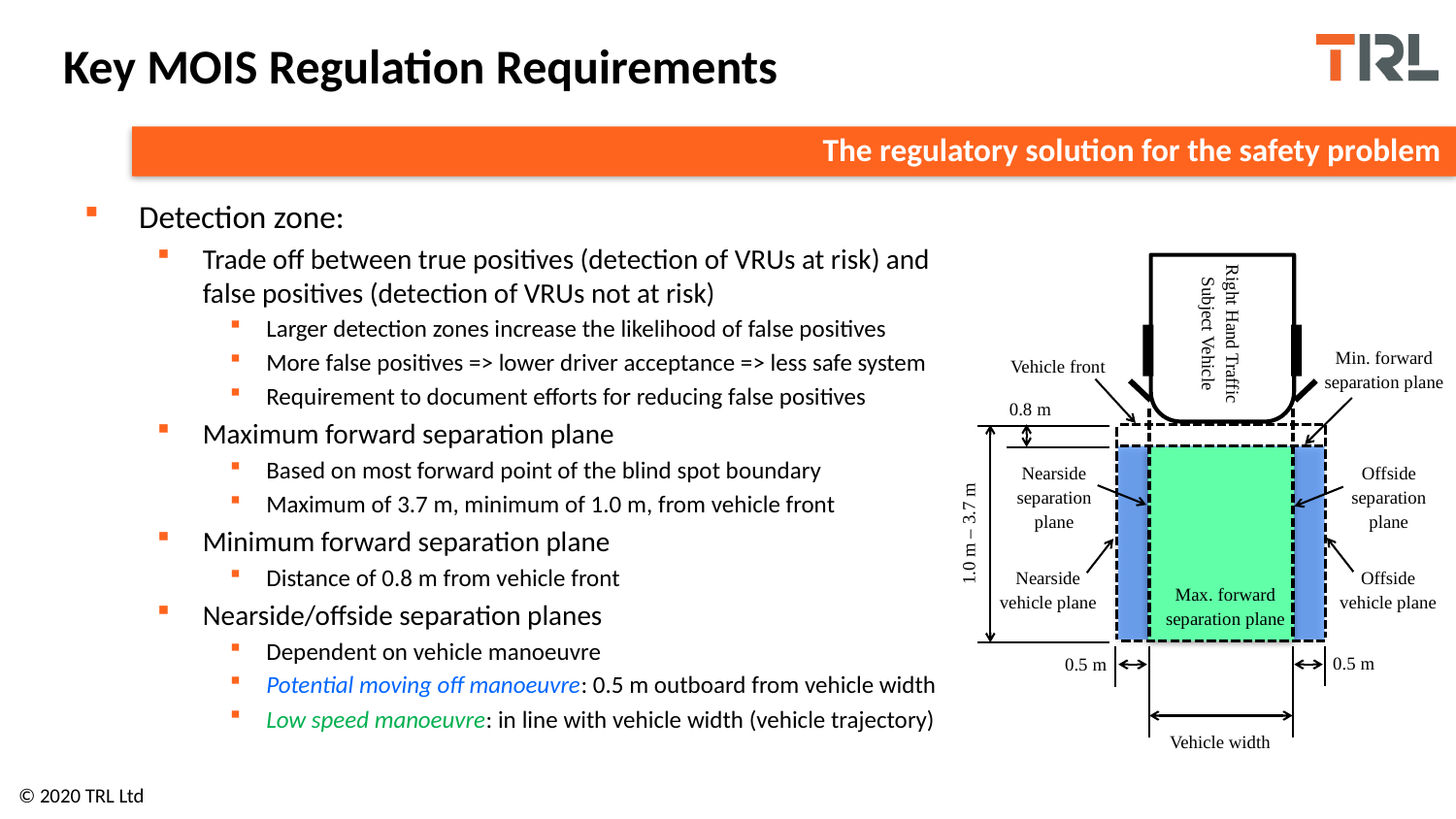

# Key MOIS Regulation Requirements
The regulatory solution for the safety problem

Detection zone:
Trade off between true positives (detection of VRUs at risk) and false positives (detection of VRUs not at risk)
Larger detection zones increase the likelihood of false positives
More false positives => lower driver acceptance => less safe system
Requirement to document efforts for reducing false positives
Maximum forward separation plane
Based on most forward point of the blind spot boundary
Maximum of 3.7 m, minimum of 1.0 m, from vehicle front
Minimum forward separation plane
Distance of 0.8 m from vehicle front
Nearside/offside separation planes
Dependent on vehicle manoeuvre
Potential moving off manoeuvre: 0.5 m outboard from vehicle width
Low speed manoeuvre: in line with vehicle width (vehicle trajectory)

Right Hand Traffic Subject Vehicle

Min. forward separation plane
Offside vehicle plane
Offside separation plane
0.5 m
Max. forward separation plane
Vehicle width
Vehicle front
0.5 m
Nearside separation plane
Nearside vehicle plane
0.8 m
1.0 m – 3.7 m